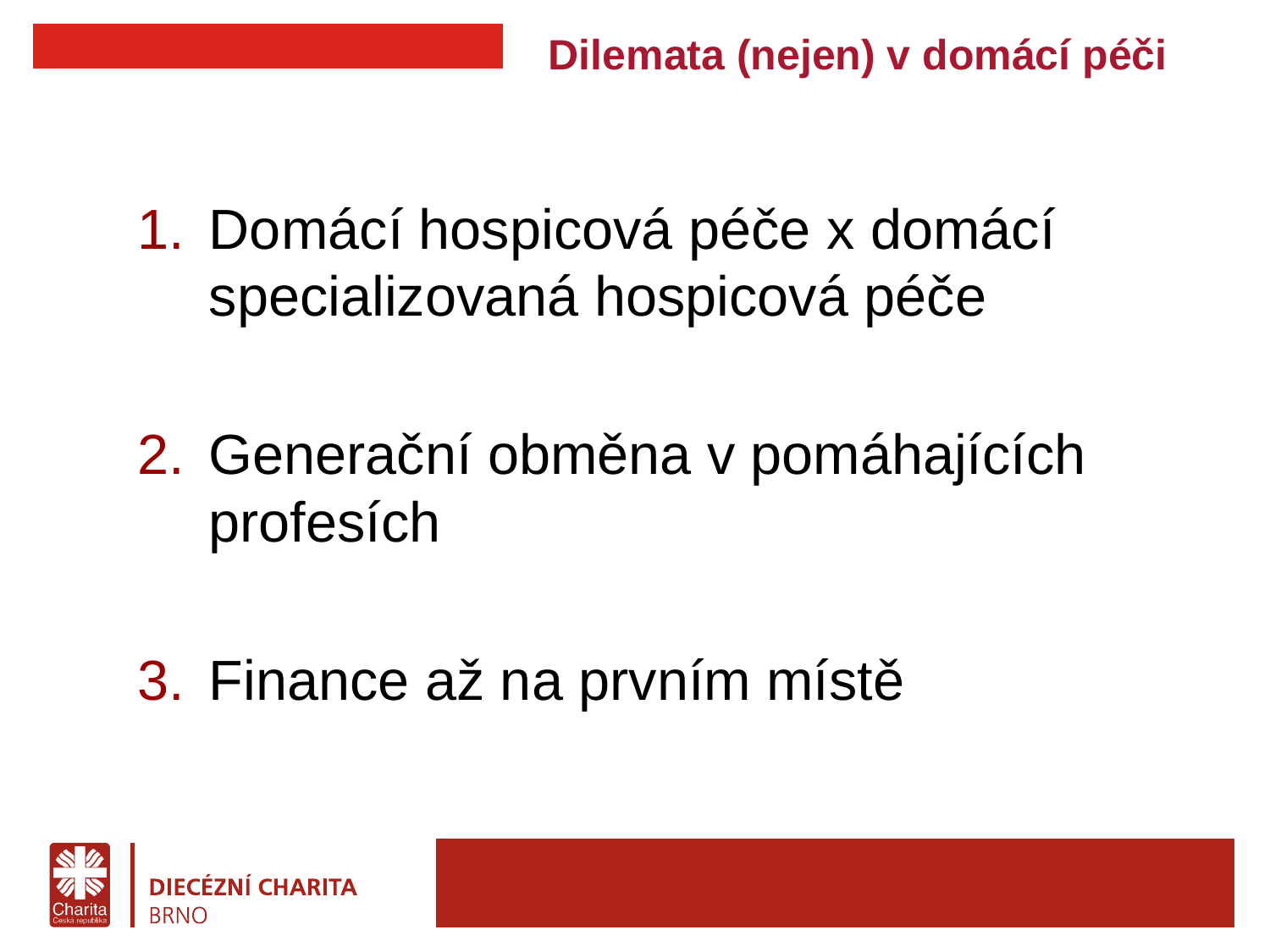

# Dilemata (nejen) v domácí péči
Domácí hospicová péče x domácí specializovaná hospicová péče

Generační obměna v pomáhajících profesích

Finance až na prvním místě